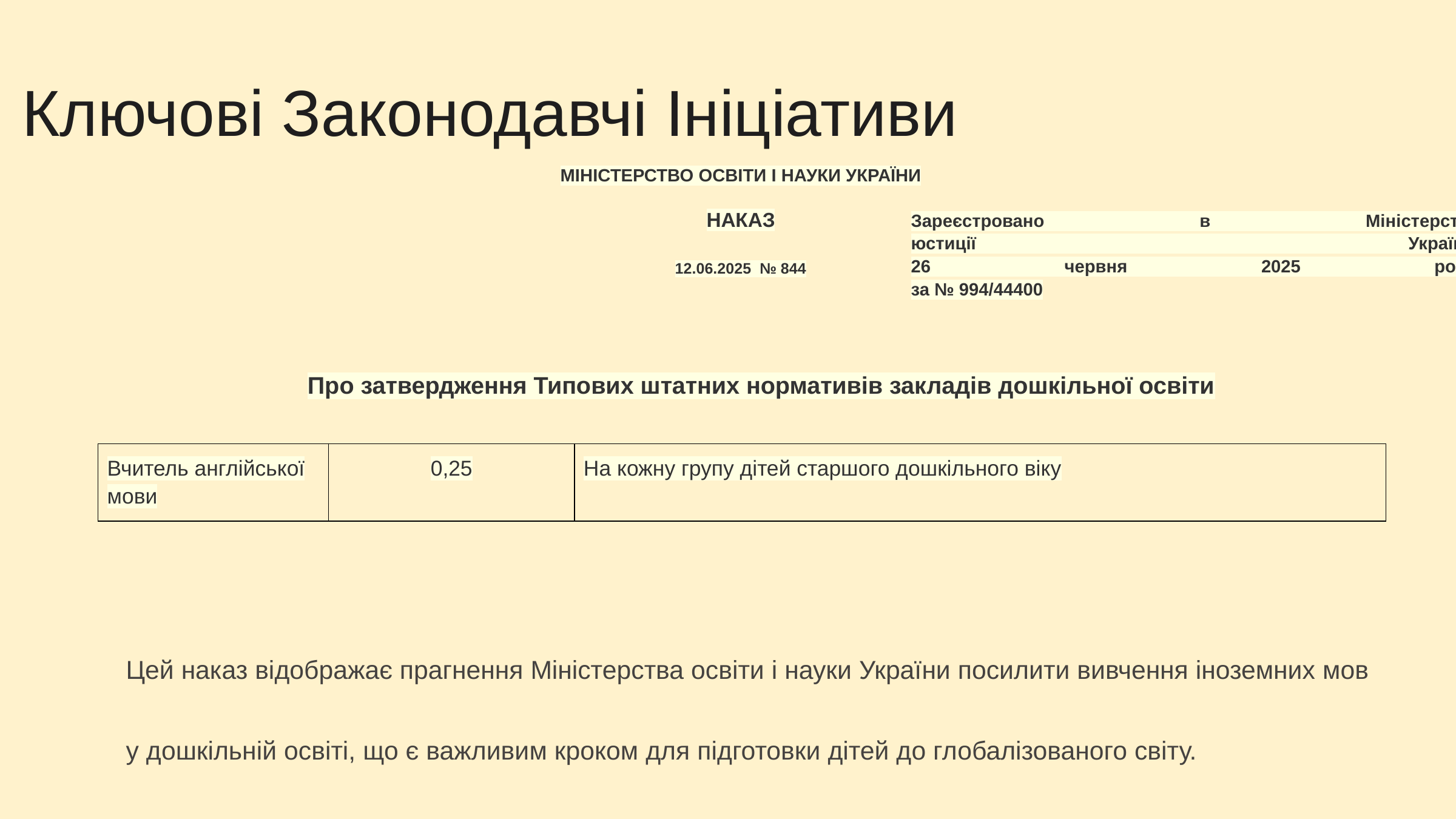

Ключові Законодавчі Ініціативи
| МІНІСТЕРСТВО ОСВІТИ І НАУКИ УКРАЇНИ |
| --- |
| НАКАЗ |
| 12.06.2025 № 844 |
|  | Зареєстровано в Міністерстві юстиції України 26 червня 2025 року за № 994/44400 |
| --- | --- |
Про затвердження Типових штатних нормативів закладів дошкільної освіти
| Вчитель англійської мови | 0,25 | На кожну групу дітей старшого дошкільного віку |  |  |  |  |
| --- | --- | --- | --- | --- | --- | --- |
Цей наказ відображає прагнення Міністерства освіти і науки України посилити вивчення іноземних мов у дошкільній освіті, що є важливим кроком для підготовки дітей до глобалізованого світу.